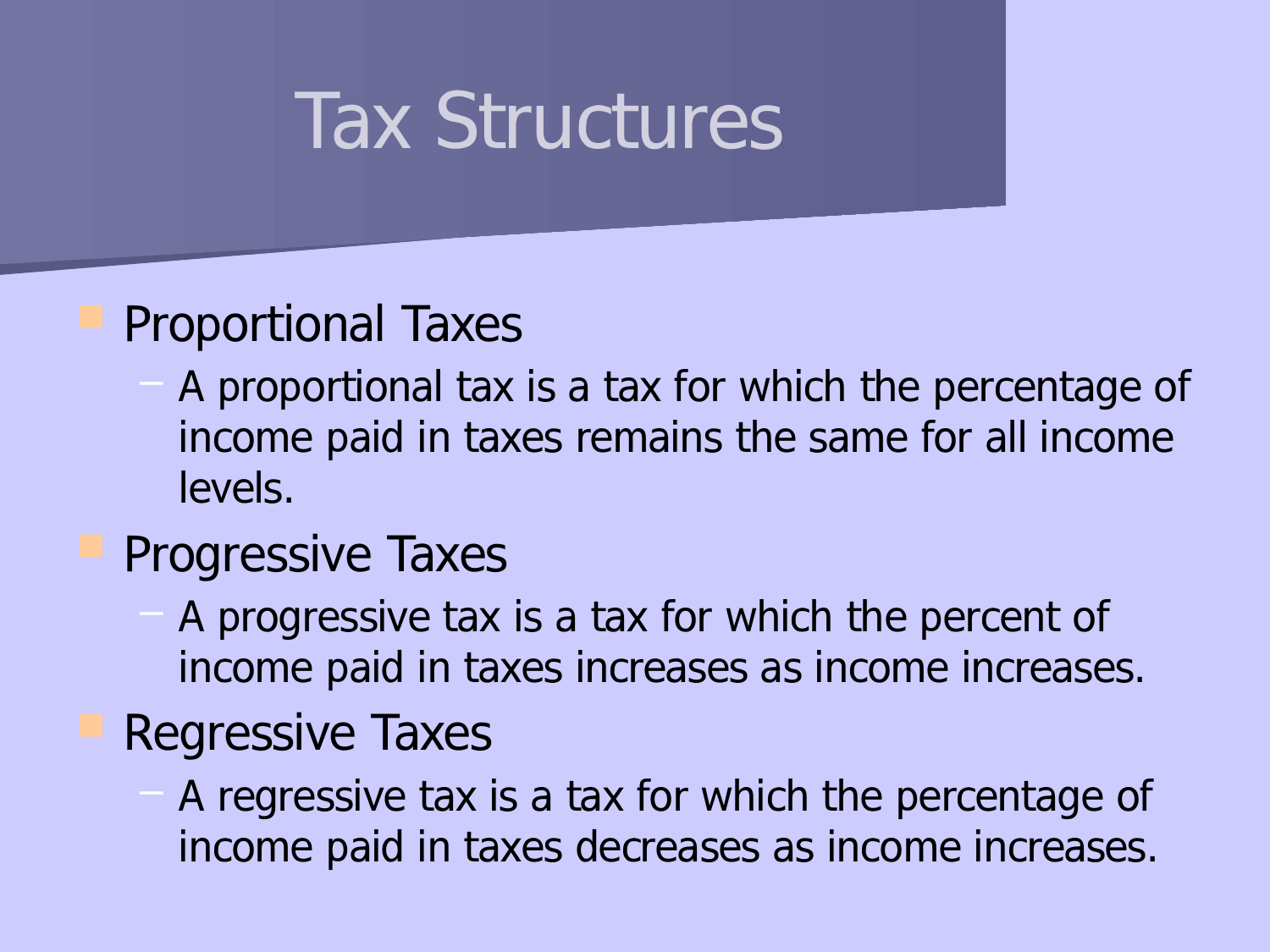

# Tax Structures
Proportional Taxes
A proportional tax is a tax for which the percentage of income paid in taxes remains the same for all income levels.
Progressive Taxes
A progressive tax is a tax for which the percent of income paid in taxes increases as income increases.
Regressive Taxes
A regressive tax is a tax for which the percentage of income paid in taxes decreases as income increases.